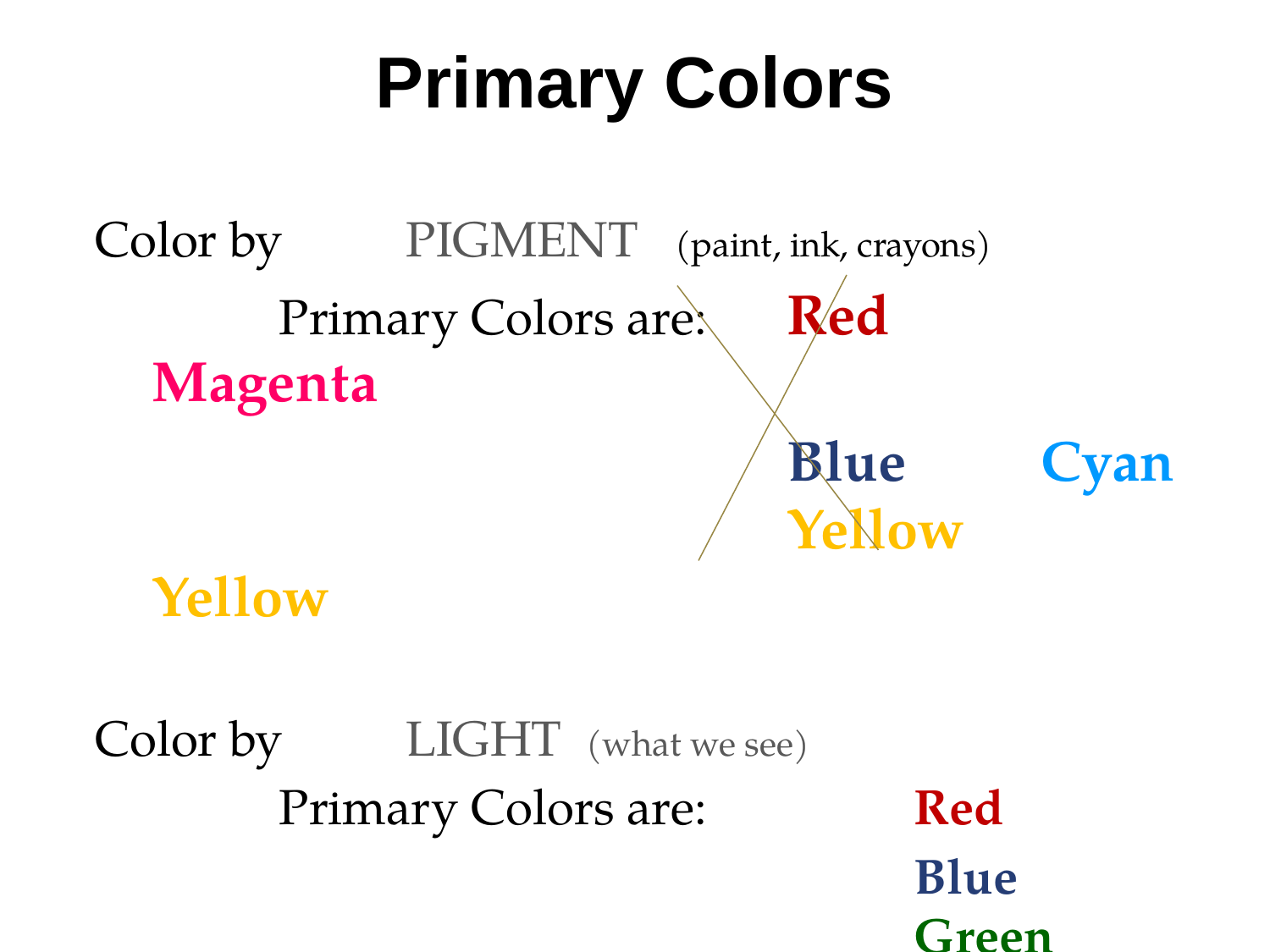

# Primary Colors
Color by	PIGMENT   (paint, ink, crayons)
		Primary Colors are:   	Red		Magenta
						Blue		Cyan					Yellow	Yellow

Color by	LIGHT  (what we see)
		Primary Colors are:   		Red
							Blue								Green